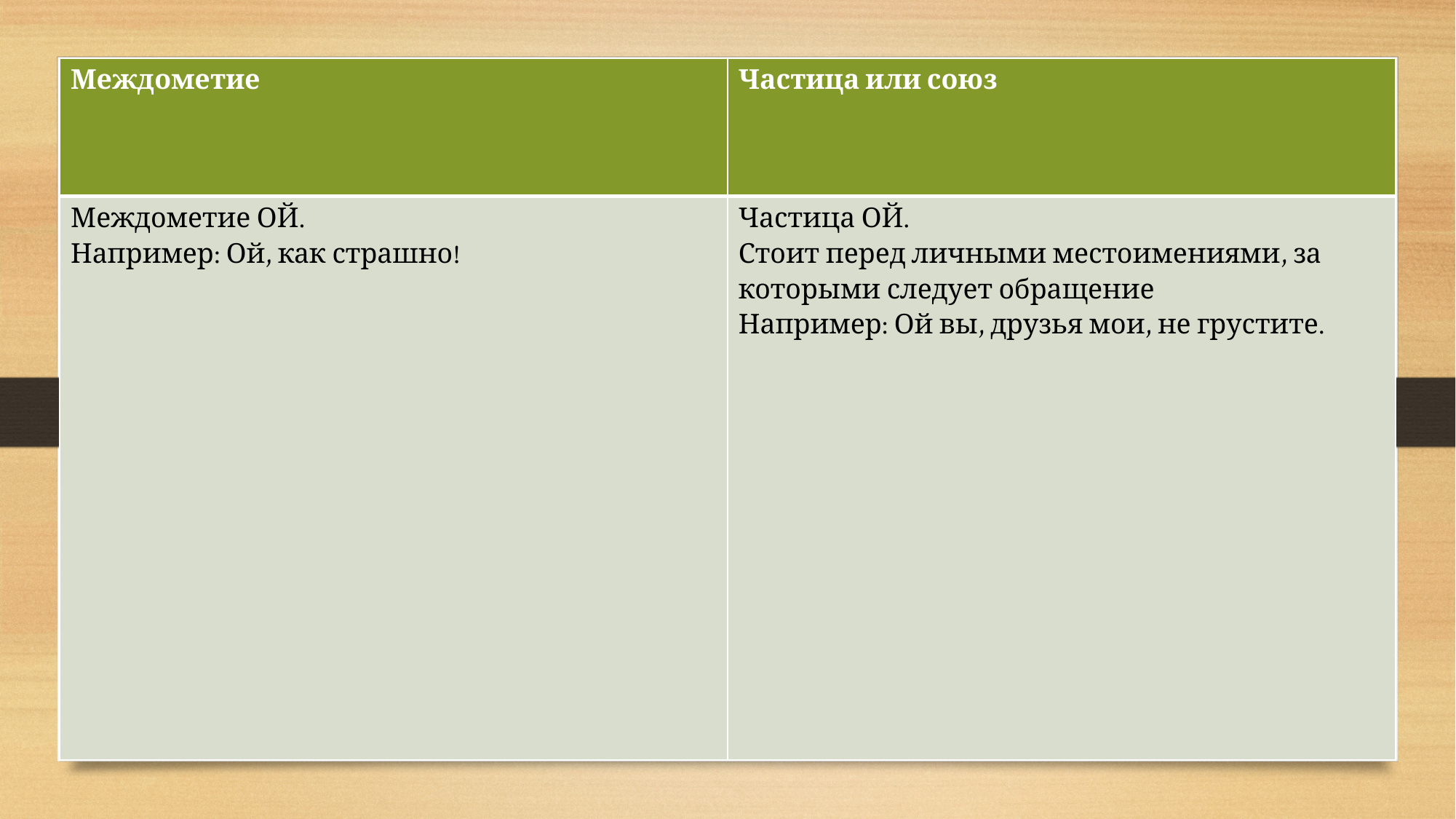

| Междометие | Частица или союз |
| --- | --- |
| Междометие ОЙ. Например: Ой, как страшно! | Частица ОЙ. Стоит перед личными местоимениями, за которыми следует обращение Например: Ой вы, друзья мои, не грустите. |
#